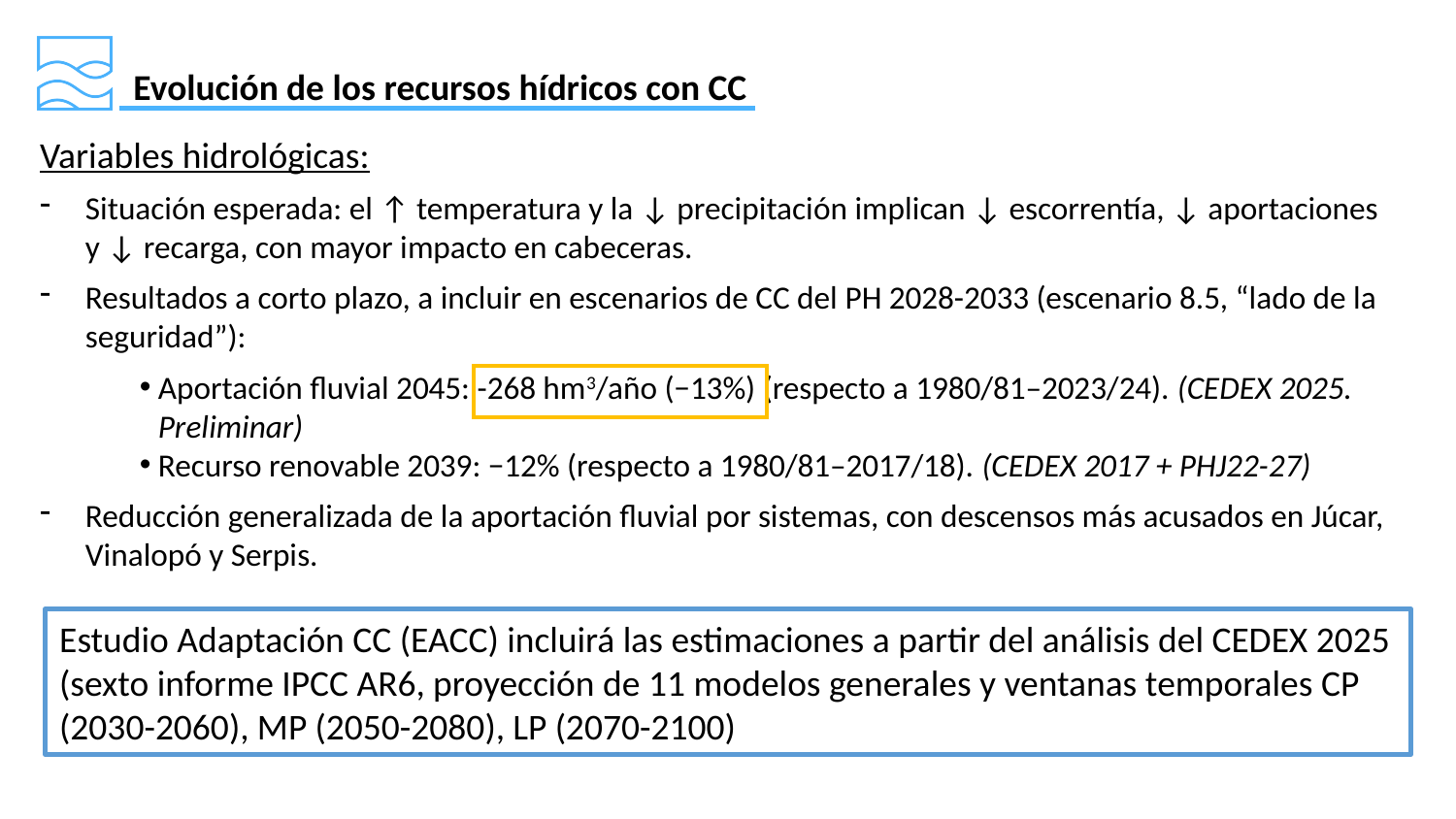

Evolución de los recursos hídricos con CC
Variables hidrológicas:
Situación esperada: el ↑ temperatura y la ↓ precipitación implican ↓ escorrentía, ↓ aportaciones y ↓ recarga, con mayor impacto en cabeceras.
Resultados a corto plazo, a incluir en escenarios de CC del PH 2028-2033 (escenario 8.5, “lado de la seguridad”):
Aportación fluvial 2045: -268 hm3/año (−13%) (respecto a 1980/81–2023/24). (CEDEX 2025. Preliminar)
Recurso renovable 2039: −12% (respecto a 1980/81–2017/18). (CEDEX 2017 + PHJ22-27)
Reducción generalizada de la aportación fluvial por sistemas, con descensos más acusados en Júcar, Vinalopó y Serpis.

Estudio Adaptación CC (EACC) incluirá las estimaciones a partir del análisis del CEDEX 2025 (sexto informe IPCC AR6, proyección de 11 modelos generales y ventanas temporales CP (2030-2060), MP (2050-2080), LP (2070-2100)